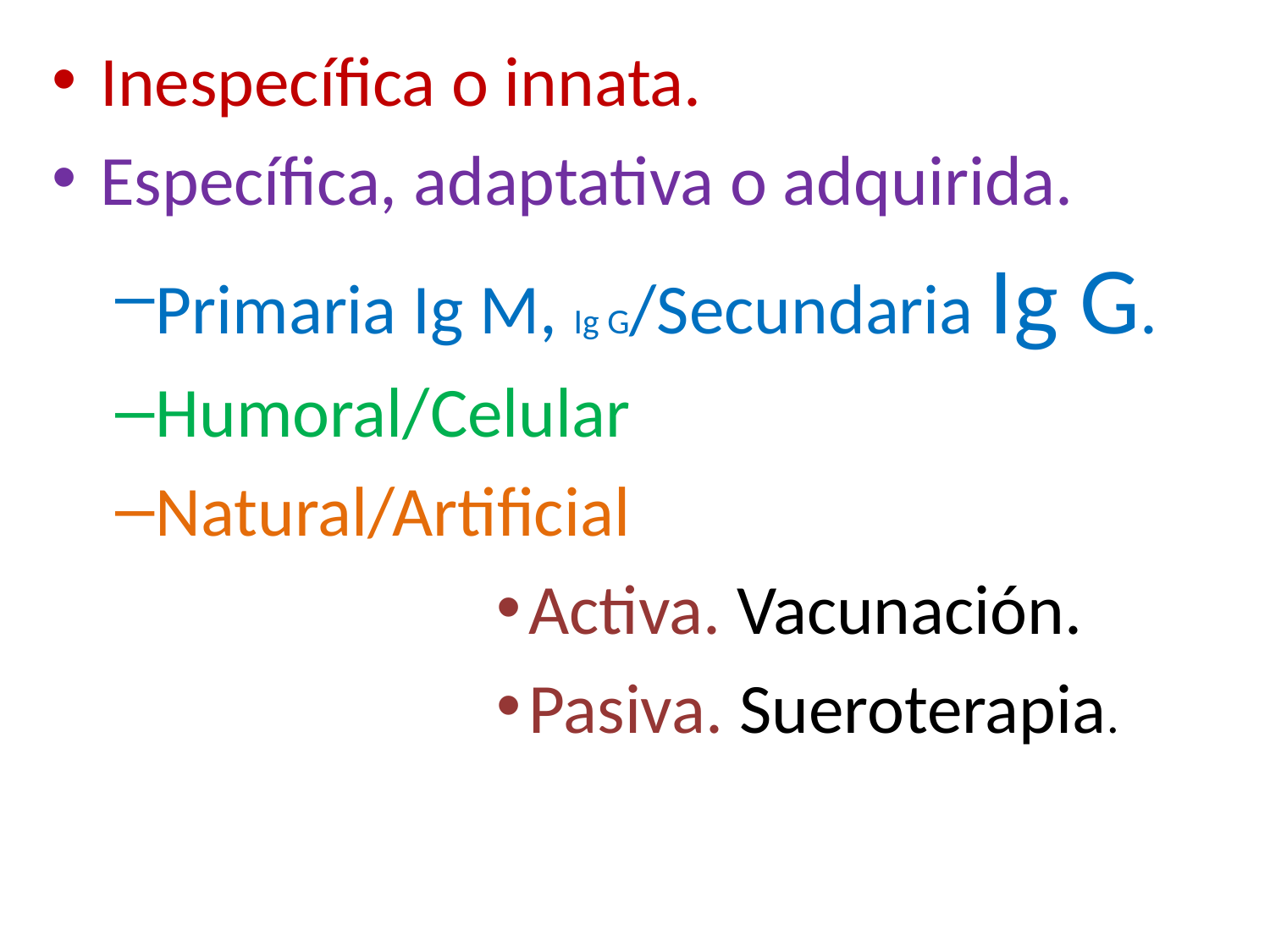

Inespecífica o innata.
Específica, adaptativa o adquirida.
Primaria Ig M, Ig G/Secundaria Ig G.
Humoral/Celular
Natural/Artificial
Activa. Vacunación.
Pasiva. Sueroterapia.
#